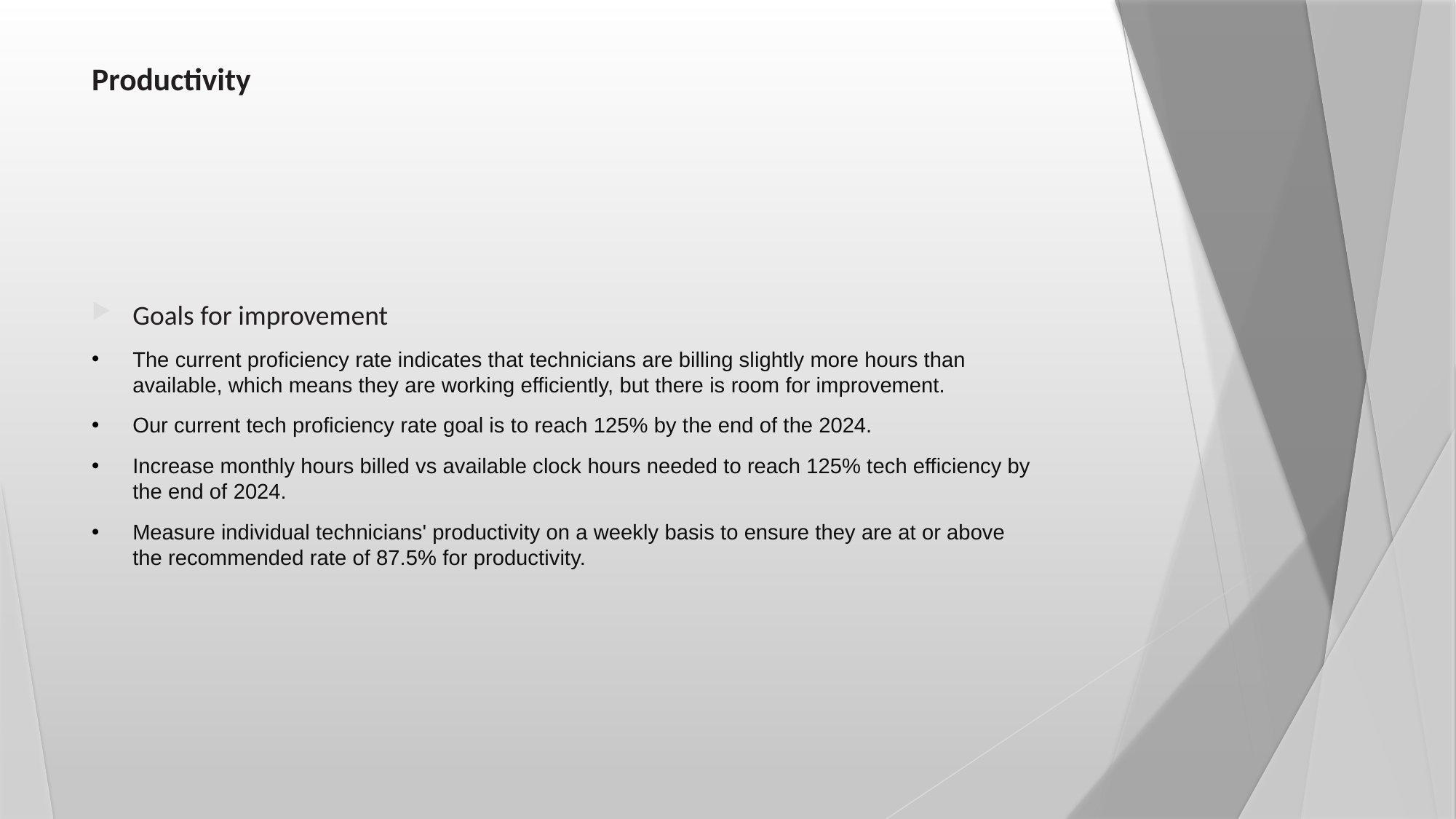

# Productivity

Goals for improvement
The current proficiency rate indicates that technicians are billing slightly more hours than available, which means they are working efficiently, but there is room for improvement.
Our current tech proficiency rate goal is to reach 125% by the end of the 2024.
Increase monthly hours billed vs available clock hours needed to reach 125% tech efficiency by the end of 2024.
Measure individual technicians' productivity on a weekly basis to ensure they are at or above the recommended rate of 87.5% for productivity.